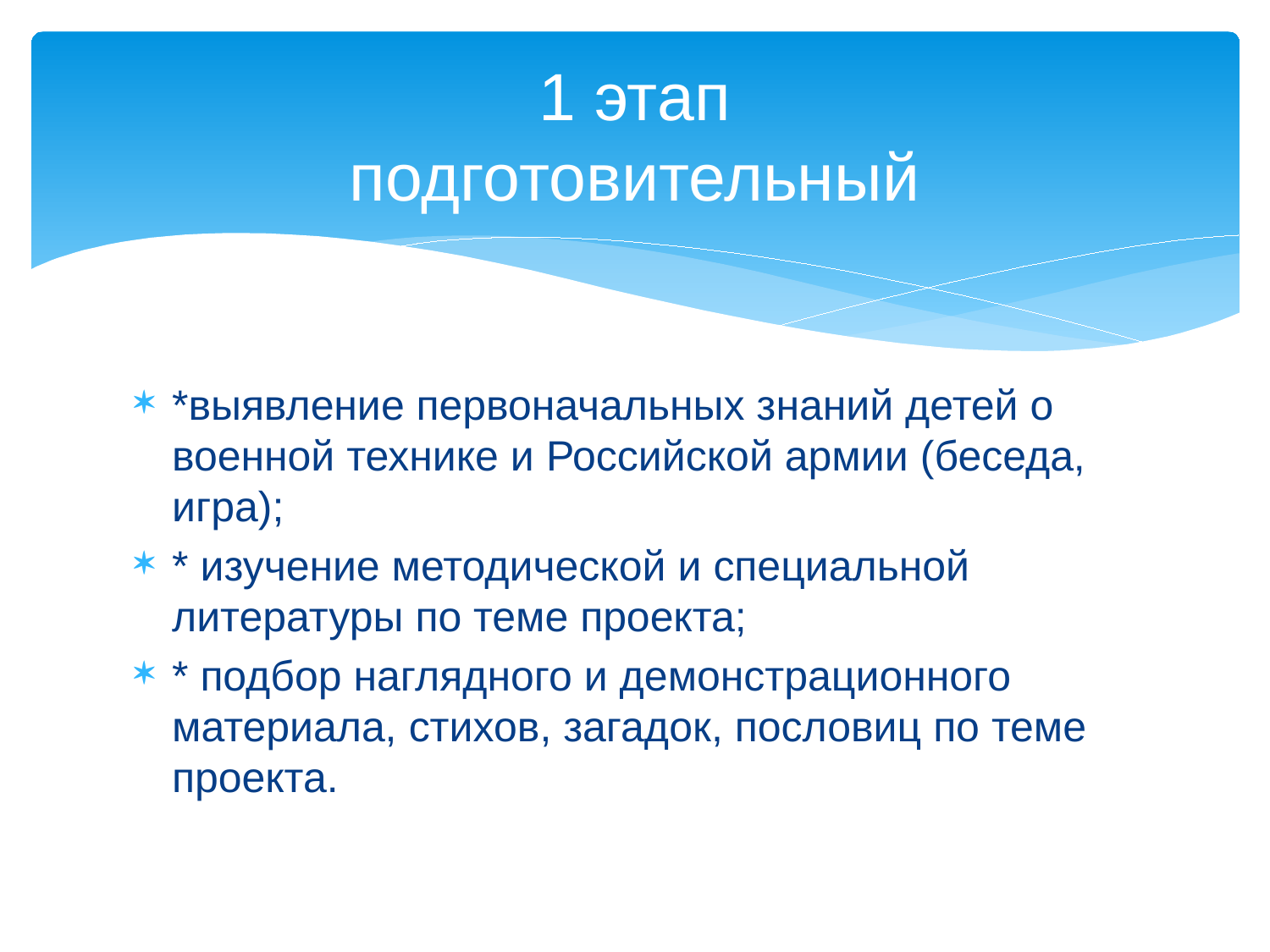

# 1 этап подготовительный
*выявление первоначальных знаний детей о военной технике и Российской армии (беседа, игра);
* изучение методической и специальной литературы по теме проекта;
* подбор наглядного и демонстрационного материала, стихов, загадок, пословиц по теме проекта.